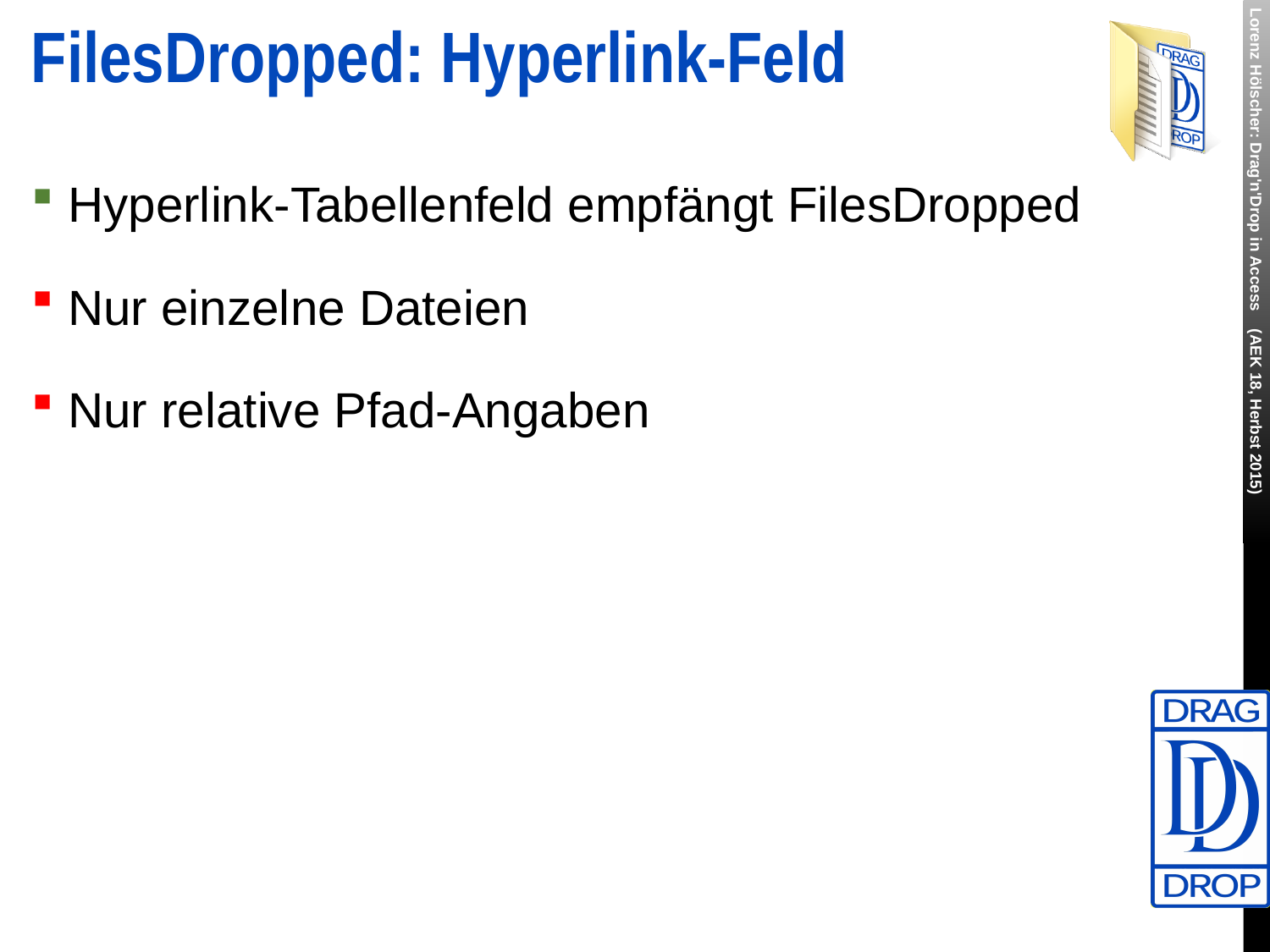

# FilesDropped: Hyperlink-Feld
Hyperlink-Tabellenfeld empfängt FilesDropped
Nur einzelne Dateien
Nur relative Pfad-Angaben